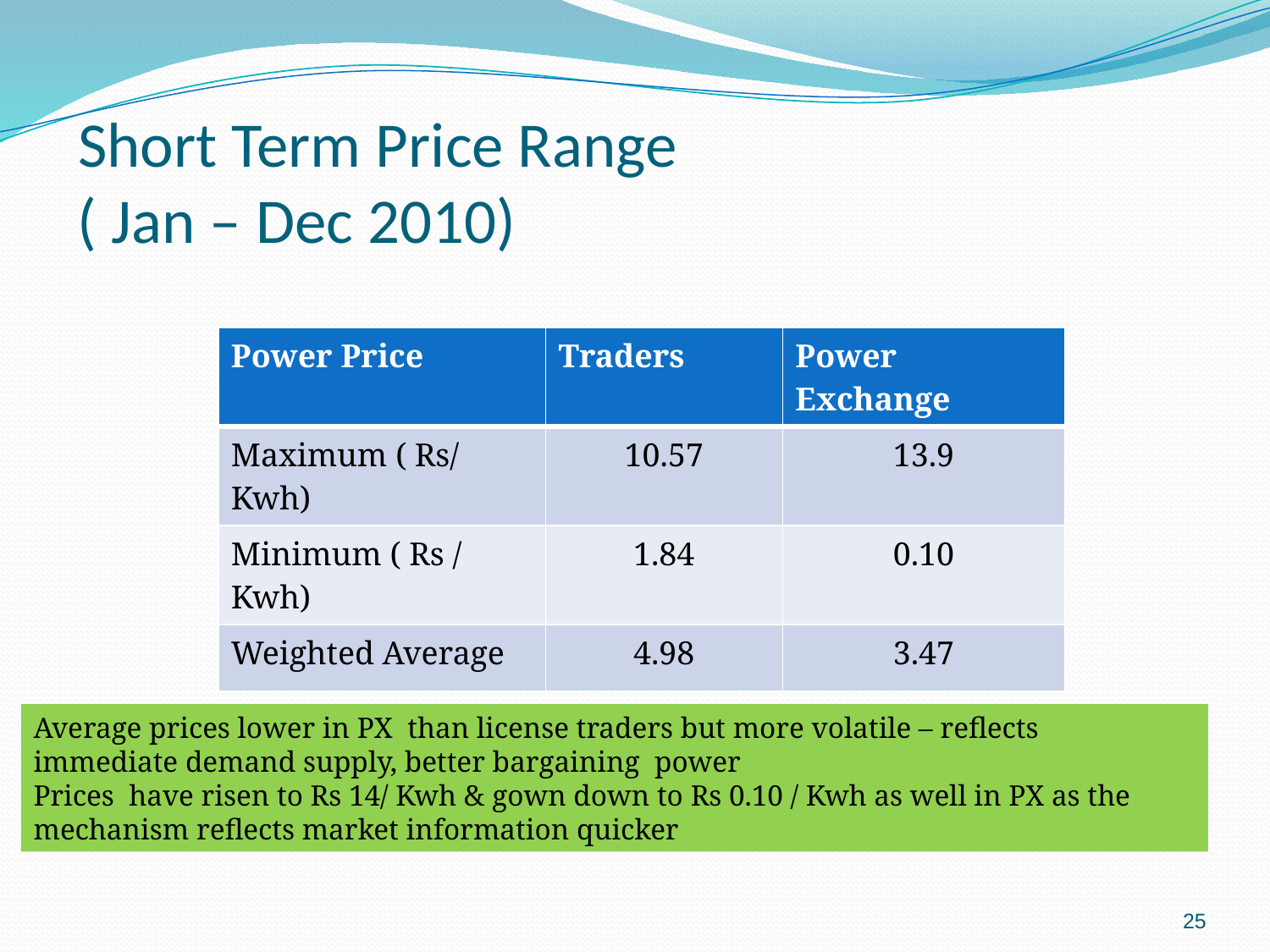

# Short Term Price Range ( Jan – Dec 2010)
| Power Price | Traders | Power Exchange |
| --- | --- | --- |
| Maximum ( Rs/ Kwh) | 10.57 | 13.9 |
| Minimum ( Rs / Kwh) | 1.84 | 0.10 |
| Weighted Average | 4.98 | 3.47 |
Average prices lower in PX  than license traders but more volatile – reflects  immediate demand supply, better bargaining  power
Prices  have risen to Rs 14/ Kwh & gown down to Rs 0.10 / Kwh as well in PX as the mechanism reflects market information quicker
25